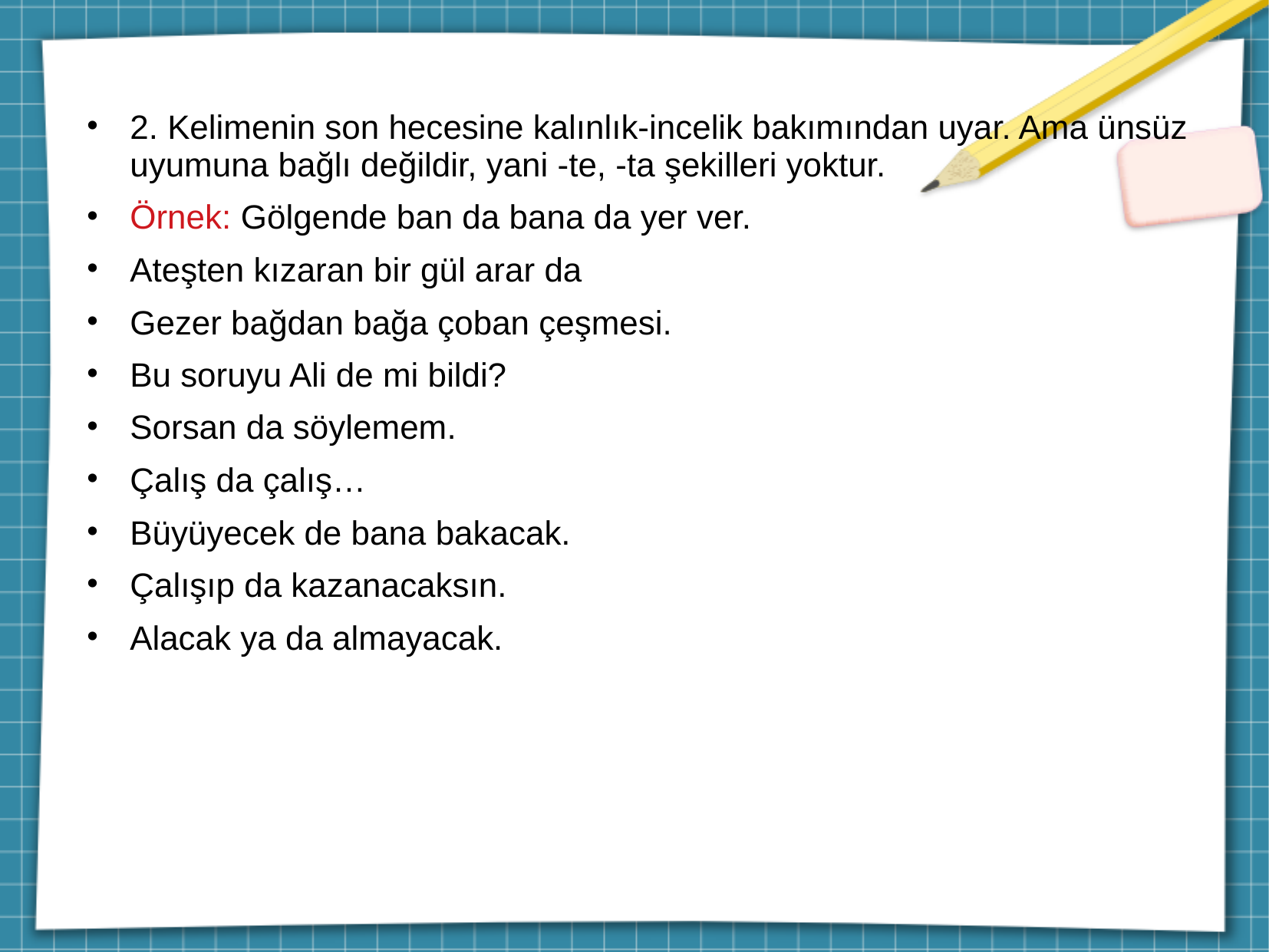

2. Kelimenin son hecesine kalınlık-incelik bakımından uyar. Ama ünsüz uyumuna bağlı değildir, yani -te, -ta şekilleri yoktur.
Örnek: Gölgende ban da bana da yer ver.
Ateşten kızaran bir gül arar da
Gezer bağdan bağa çoban çeşmesi.
Bu soruyu Ali de mi bildi?
Sorsan da söylemem.
Çalış da çalış…
Büyüyecek de bana bakacak.
Çalışıp da kazanacaksın.
Alacak ya da almayacak.